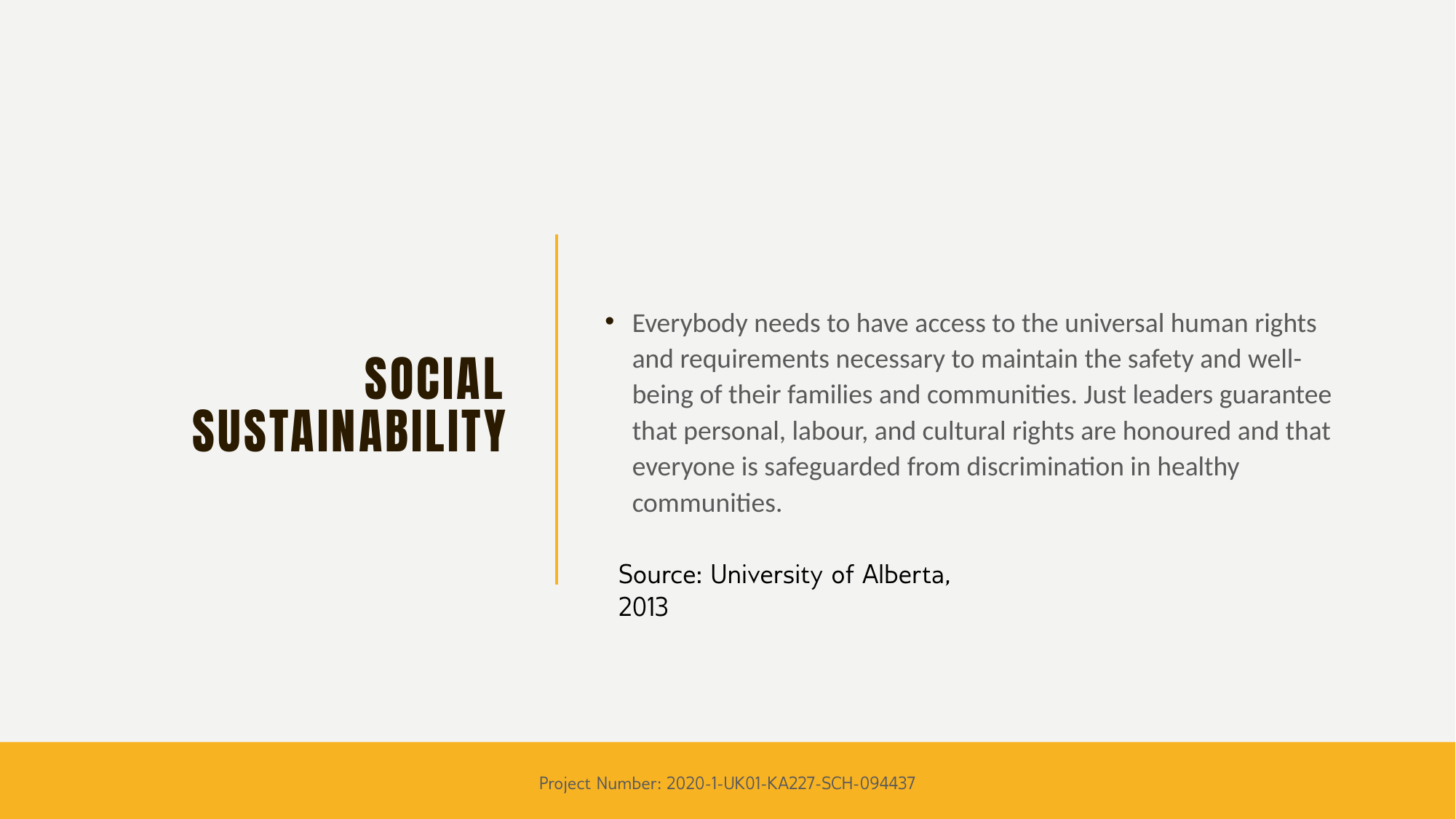

# Social Sustainability
Everybody needs to have access to the universal human rights and requirements necessary to maintain the safety and well-being of their families and communities. Just leaders guarantee that personal, labour, and cultural rights are honoured and that everyone is safeguarded from discrimination in healthy communities.
Source: University of Alberta, 2013
Project Number: 2020-1-UK01-KA227-SCH-094437